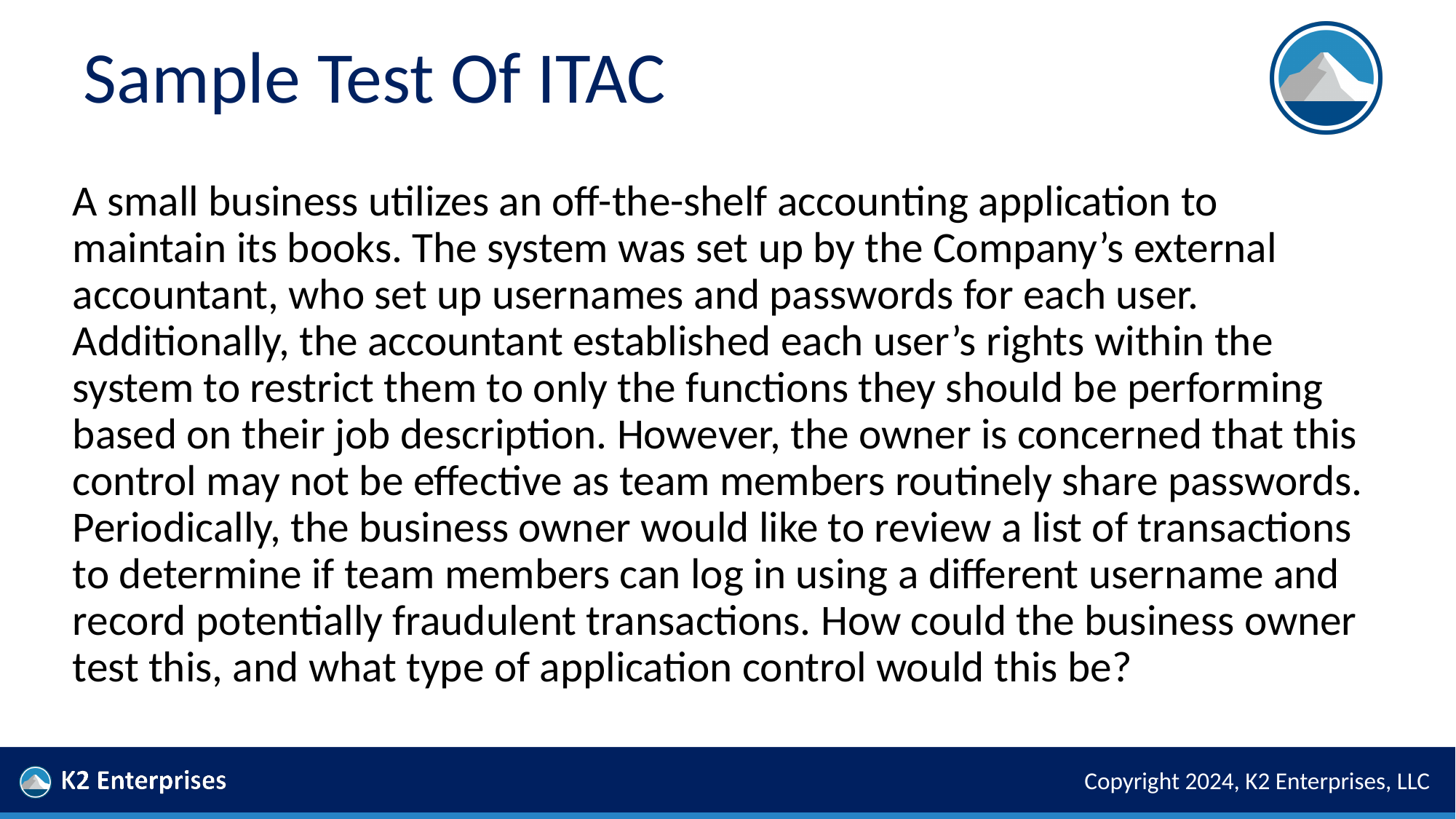

# Sample Test Of ITAC
A small business utilizes an off-the-shelf accounting application to maintain its books. The system was set up by the Company’s external accountant, who set up usernames and passwords for each user. Additionally, the accountant established each user’s rights within the system to restrict them to only the functions they should be performing based on their job description. However, the owner is concerned that this control may not be effective as team members routinely share passwords. Periodically, the business owner would like to review a list of transactions to determine if team members can log in using a different username and record potentially fraudulent transactions. How could the business owner test this, and what type of application control would this be?